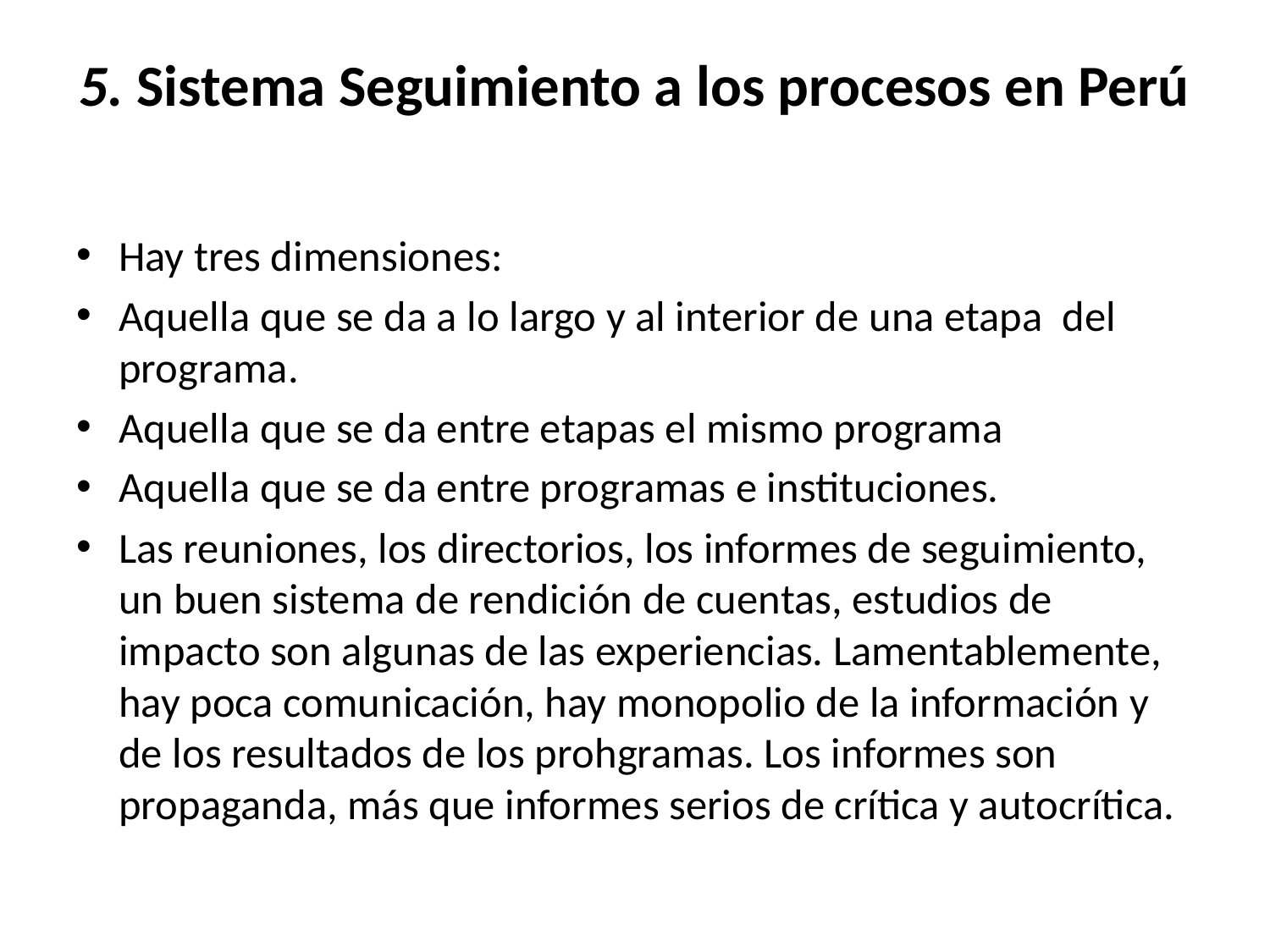

# 5. Sistema Seguimiento a los procesos en Perú
Hay tres dimensiones:
Aquella que se da a lo largo y al interior de una etapa  del programa.
Aquella que se da entre etapas el mismo programa
Aquella que se da entre programas e instituciones.
Las reuniones, los directorios, los informes de seguimiento, un buen sistema de rendición de cuentas, estudios de impacto son algunas de las experiencias. Lamentablemente, hay poca comunicación, hay monopolio de la información y de los resultados de los prohgramas. Los informes son propaganda, más que informes serios de crítica y autocrítica.